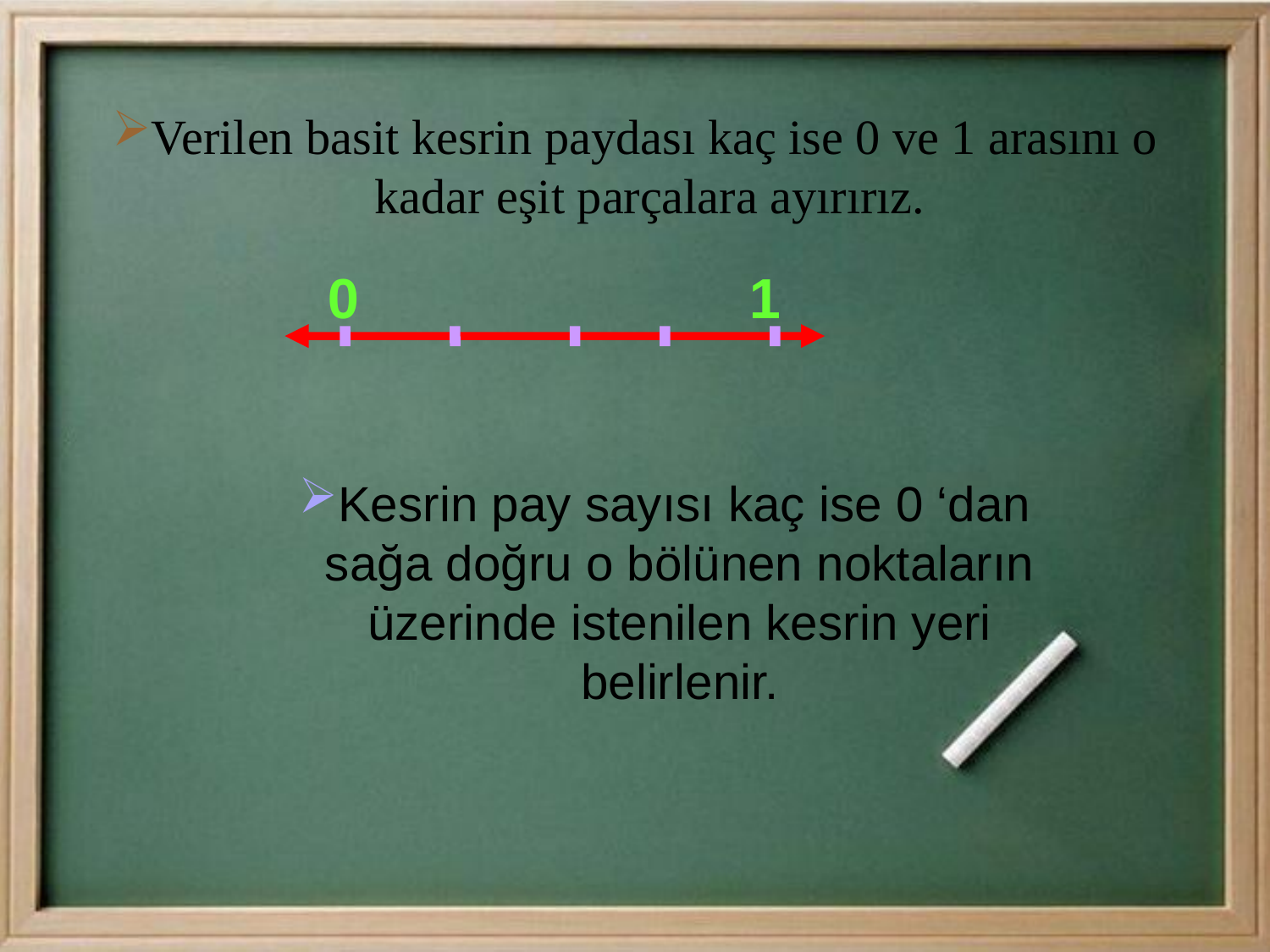

# Verilen basit kesrin paydası kaç ise 0 ve 1 arasını o kadar eşit parçalara ayırırız.
0                         1

Kesrin pay sayısı kaç ise 0 ‘dan sağa doğru o bölünen noktaların üzerinde istenilen kesrin yeri belirlenir.